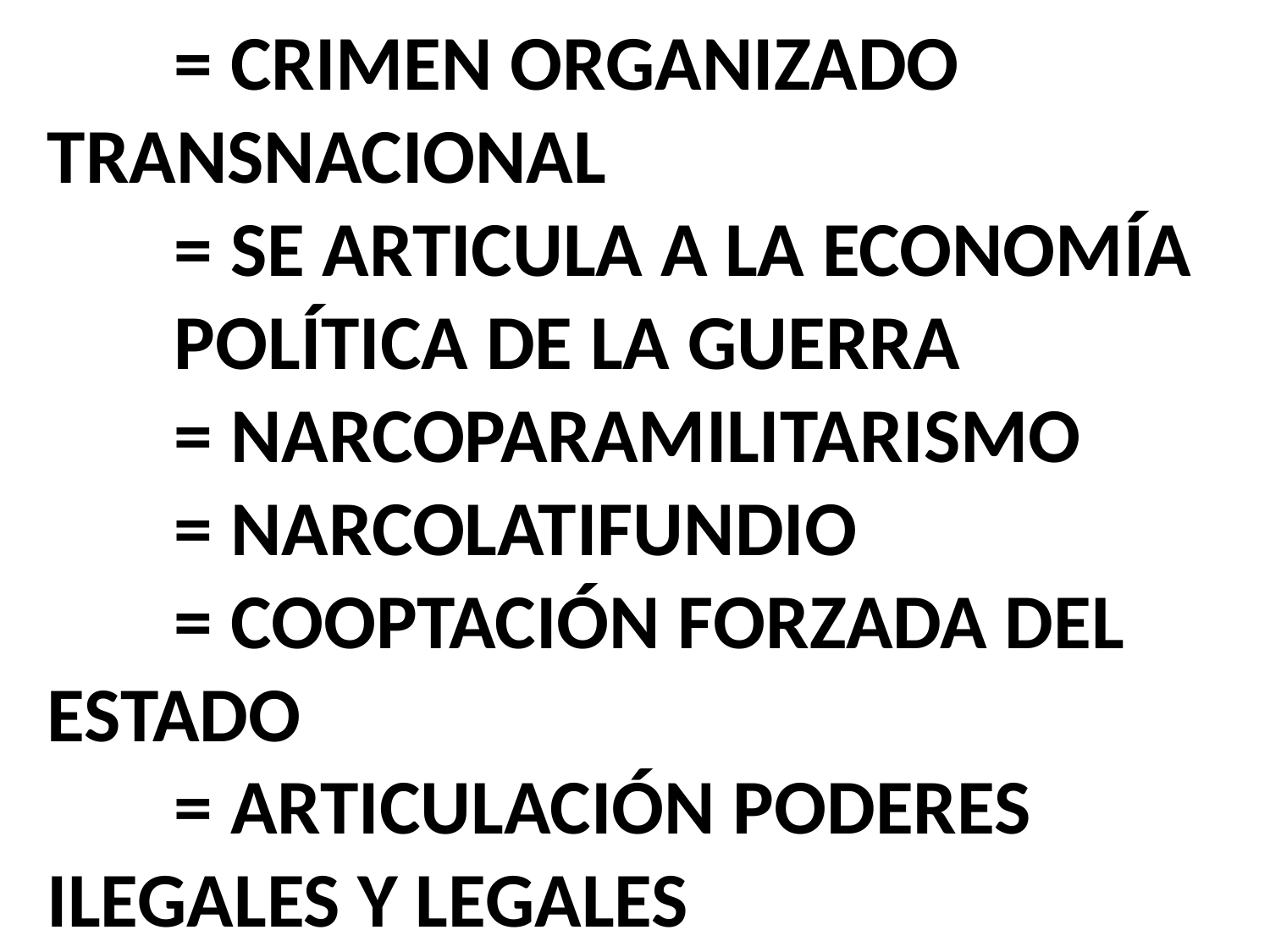

= CRIMEN ORGANIZADO 	TRANSNACIONAL
	= SE ARTICULA A LA ECONOMÍA 	POLÍTICA DE LA GUERRA
	= NARCOPARAMILITARISMO
	= NARCOLATIFUNDIO
	= COOPTACIÓN FORZADA DEL 	ESTADO
	= ARTICULACIÓN PODERES 	ILEGALES Y LEGALES